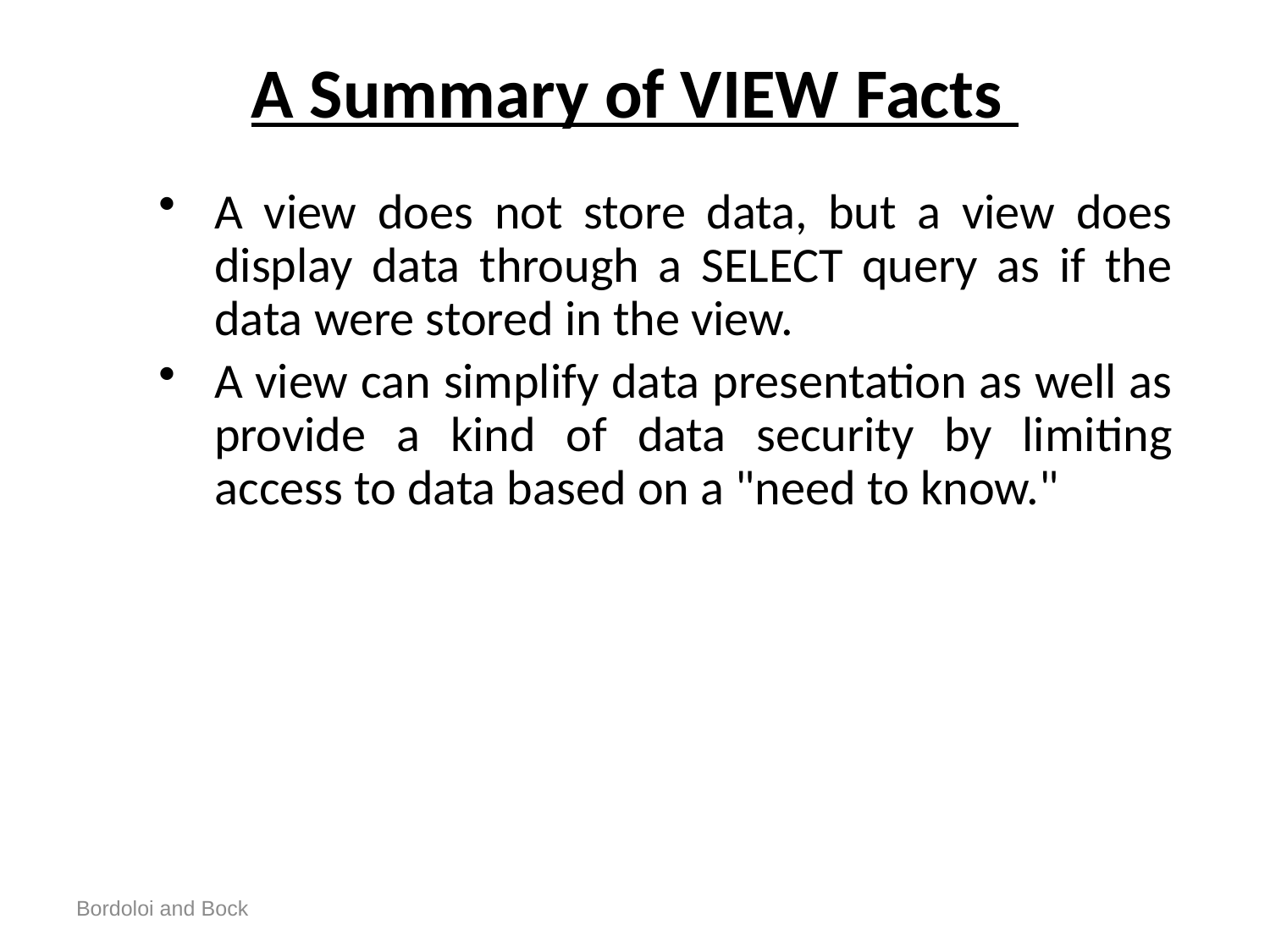

# A Summary of VIEW Facts
A view does not store data, but a view does display data through a SELECT query as if the data were stored in the view.
A view can simplify data presentation as well as provide a kind of data security by limiting access to data based on a "need to know."
Bordoloi and Bock